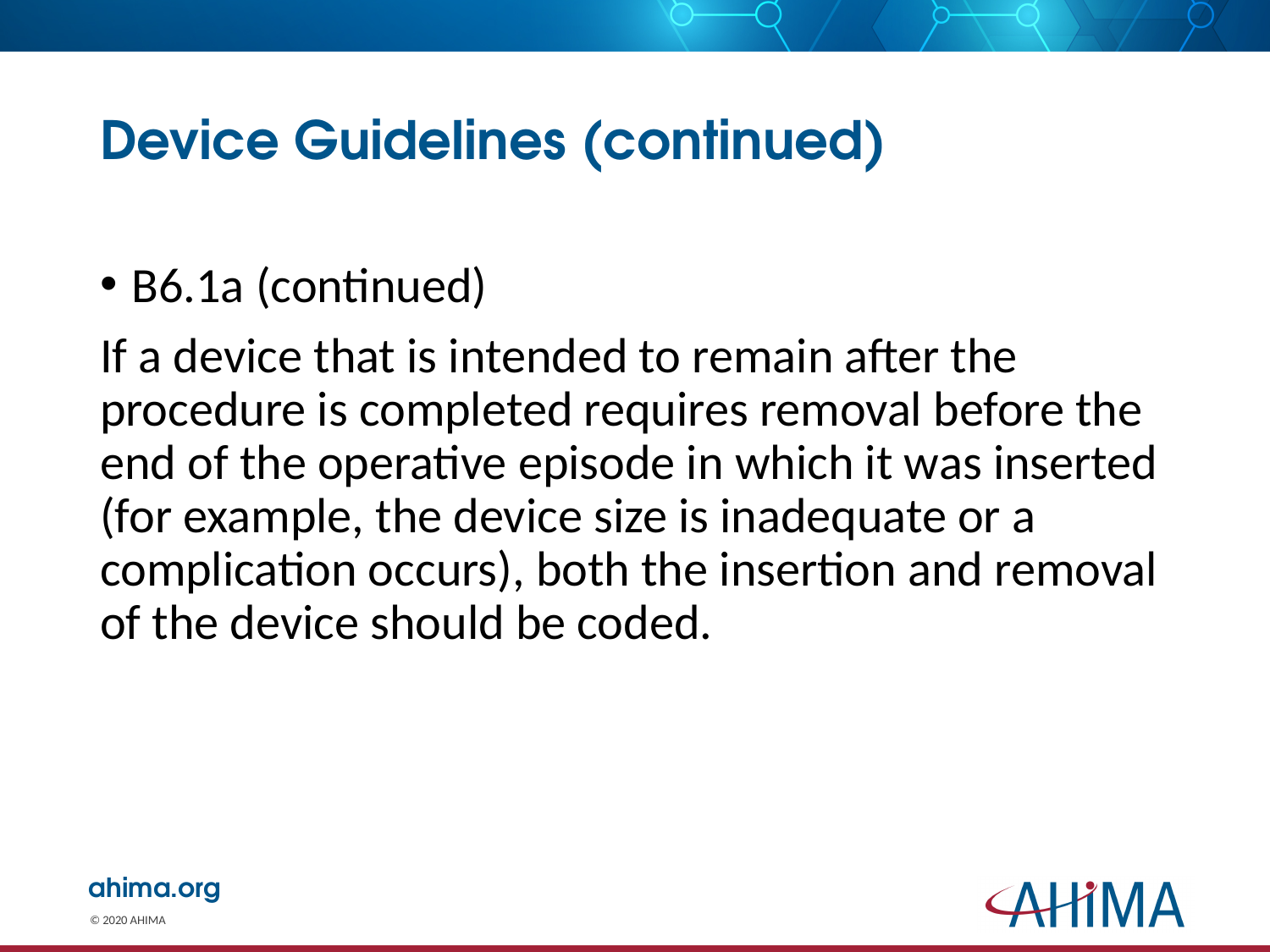

# Device Guidelines (continued)
B6.1a (continued)
If a device that is intended to remain after the procedure is completed requires removal before the end of the operative episode in which it was inserted (for example, the device size is inadequate or a complication occurs), both the insertion and removal of the device should be coded.